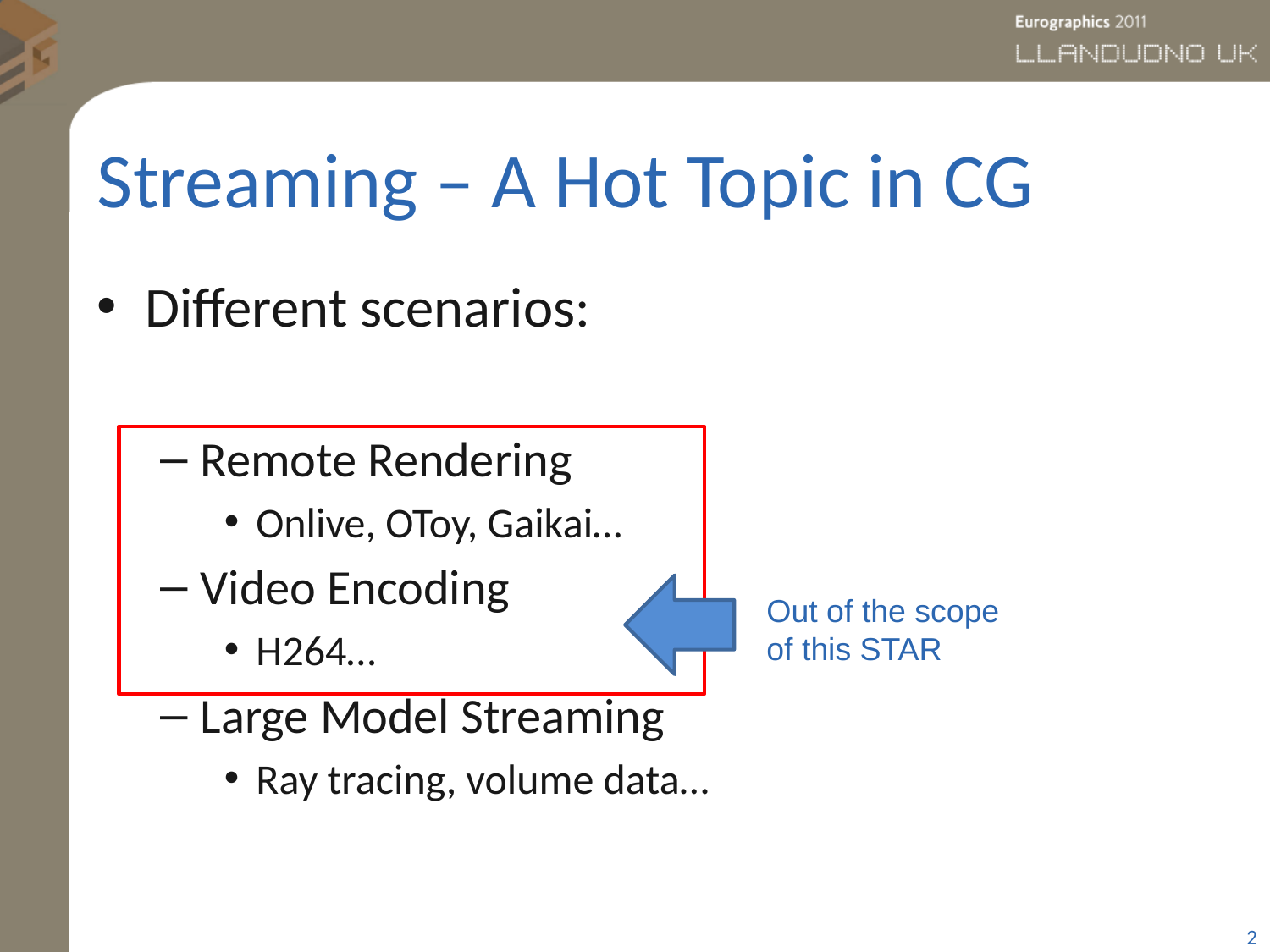

# Streaming – A Hot Topic in CG
Different scenarios:

Remote Rendering
Onlive, OToy, Gaikai…
Video Encoding
H264…
Large Model Streaming
Ray tracing, volume data…

Out of the scope of this STAR
2